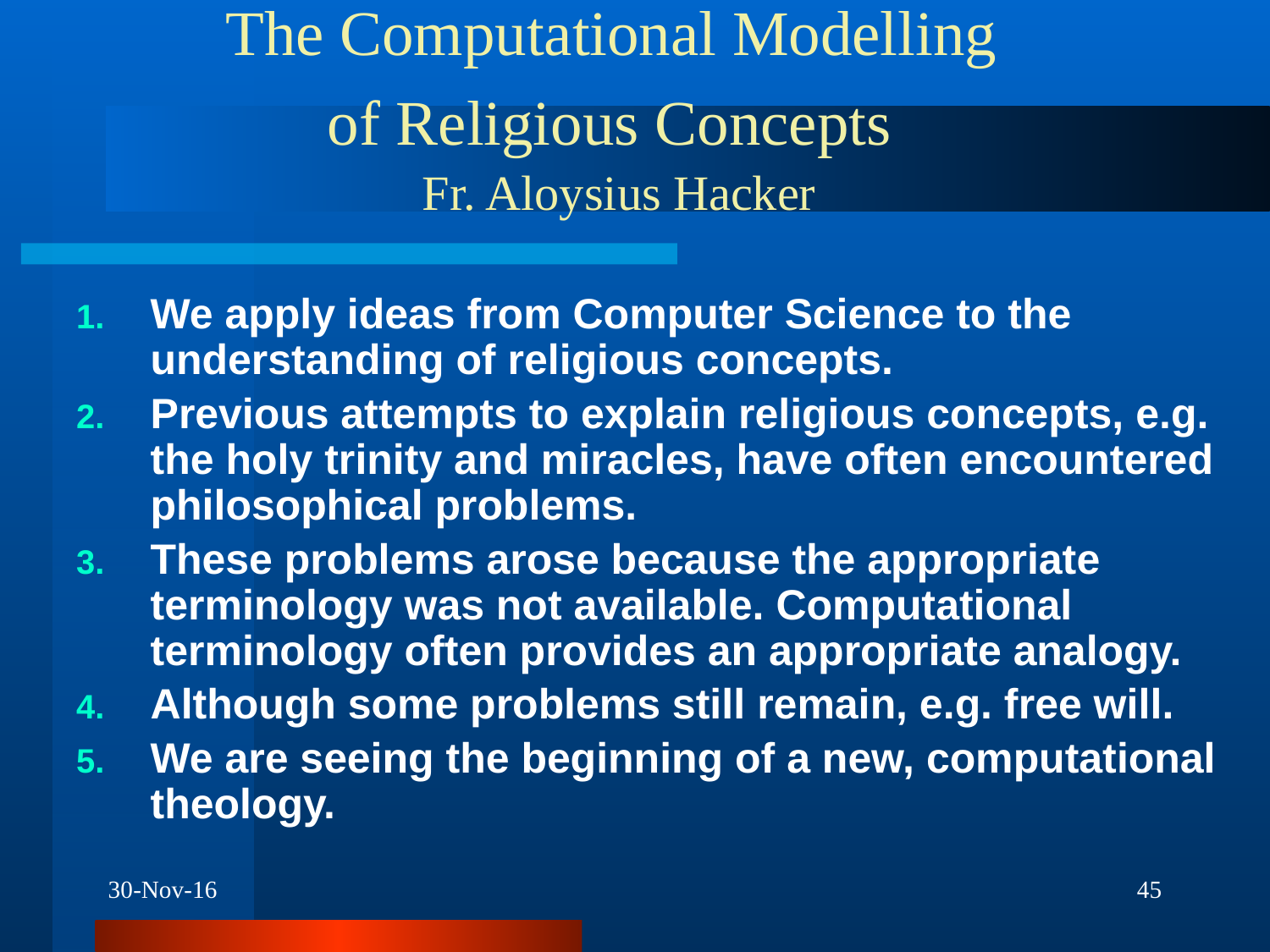

# The Computational Modelling of Religious Concepts Fr. Aloysius Hacker
We apply ideas from Computer Science to the understanding of religious concepts.
Previous attempts to explain religious concepts, e.g. the holy trinity and miracles, have often encountered philosophical problems.
These problems arose because the appropriate terminology was not available. Computational terminology often provides an appropriate analogy.
Although some problems still remain, e.g. free will.
We are seeing the beginning of a new, computational theology.
30-Nov-16
45